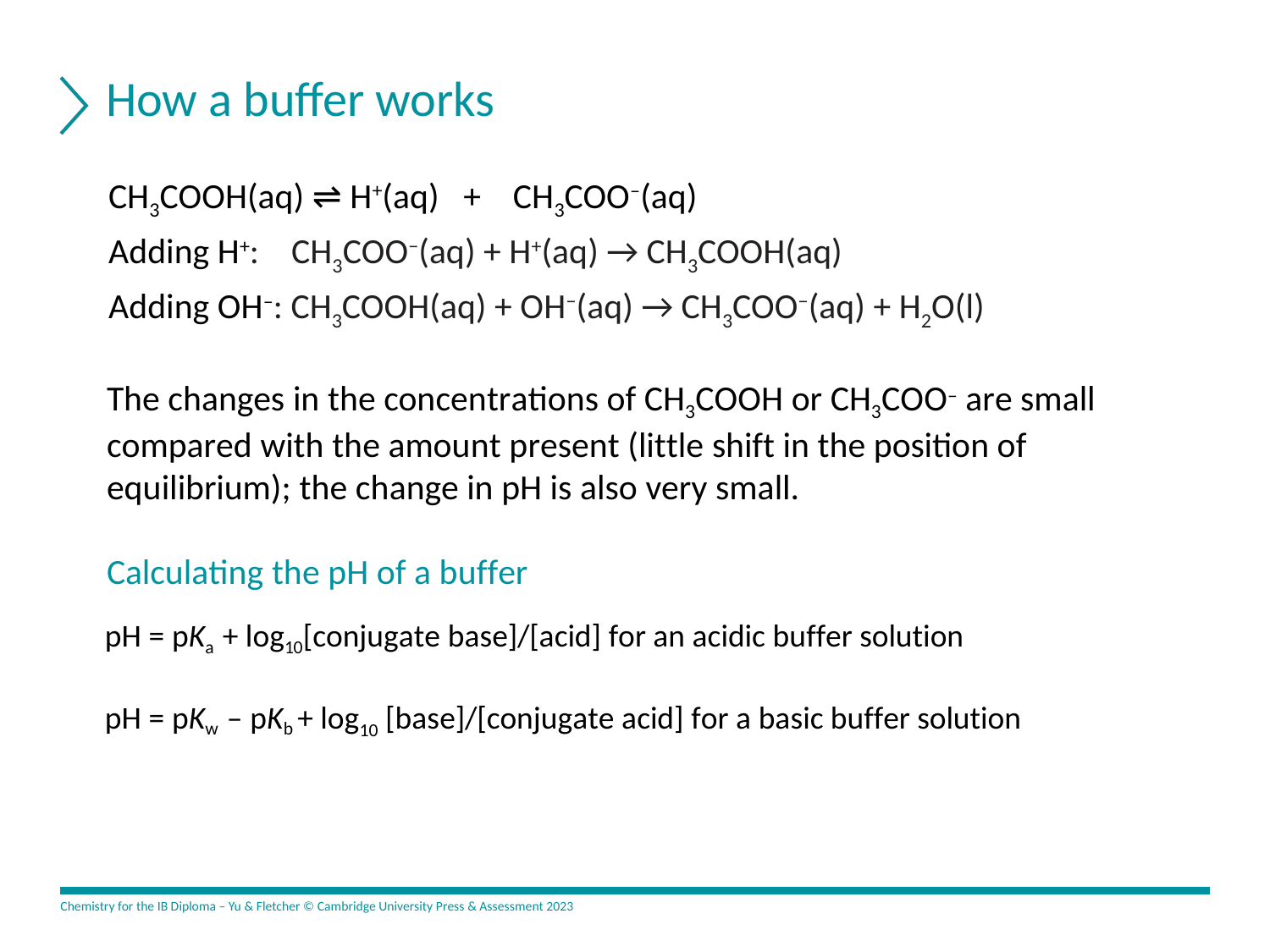

# How a buffer works
CH3COOH(aq) ⇌ H+(aq)   +    CH3COO–(aq)
Adding H+:    CH3COO−(aq) + H+(aq) → CH3COOH(aq)
Adding OH–: CH3COOH(aq) + OH−(aq) → CH3COO−(aq) + H2O(l)
The changes in the concentrations of CH3COOH or CH3COO– are small compared with the amount present (little shift in the position of equilibrium); the change in pH is also very small.

Calculating the pH of a buffer
pH = pKa  + log10[conjugate base]/[acid] for an acidic buffer solution

pH = pKw  – pKb + log10 [base]/[conjugate acid] for a basic buffer solution